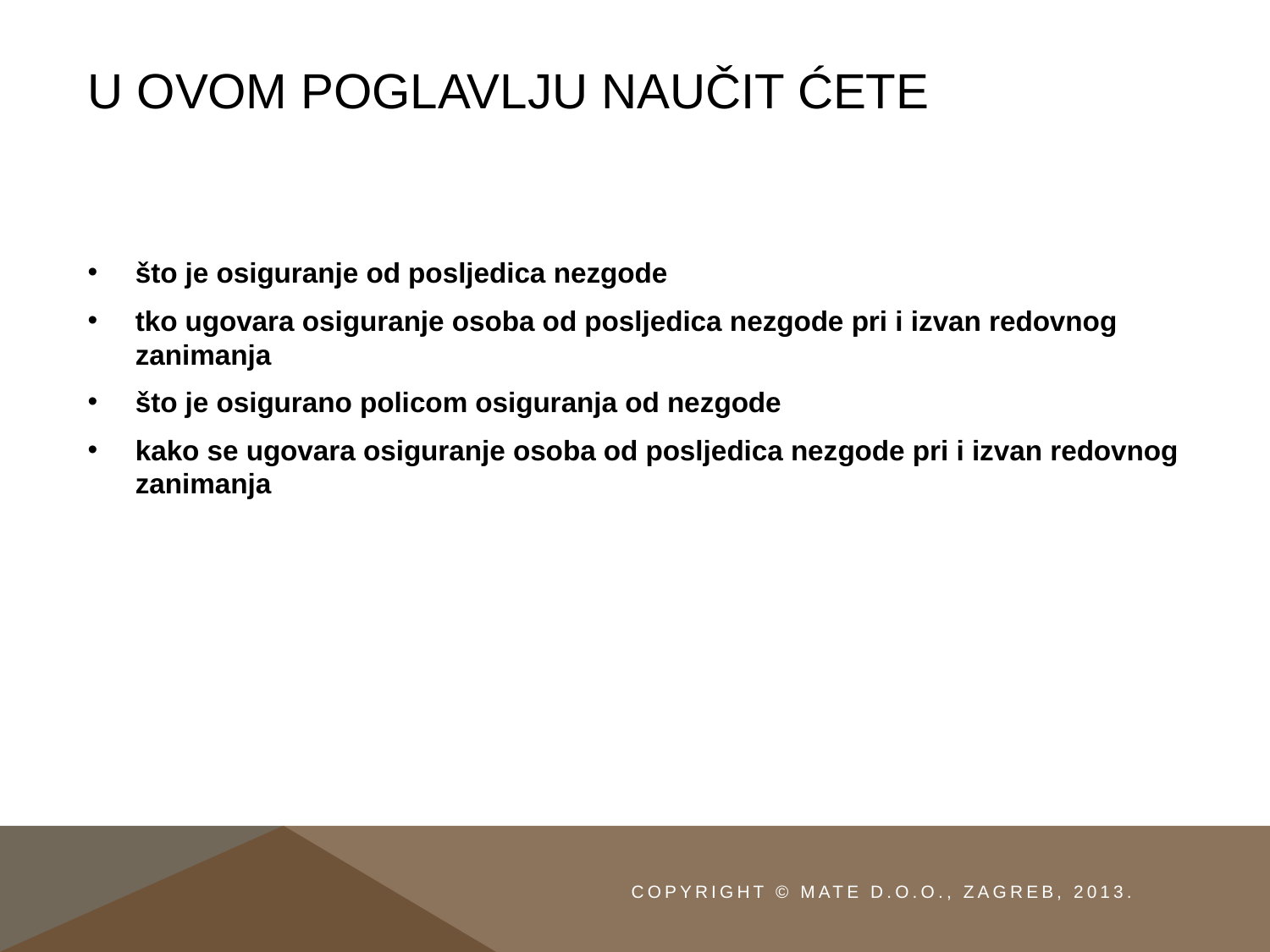

# U ovom poglavlju naučit ćete

što je osiguranje od posljedica nezgode
tko ugovara osiguranje osoba od posljedica nezgode pri i izvan redovnog zanimanja
što je osigurano policom osiguranja od nezgode
kako se ugovara osiguranje osoba od posljedica nezgode pri i izvan redovnog zanimanja
Copyright © MATE d.o.o., Zagreb, 2013.